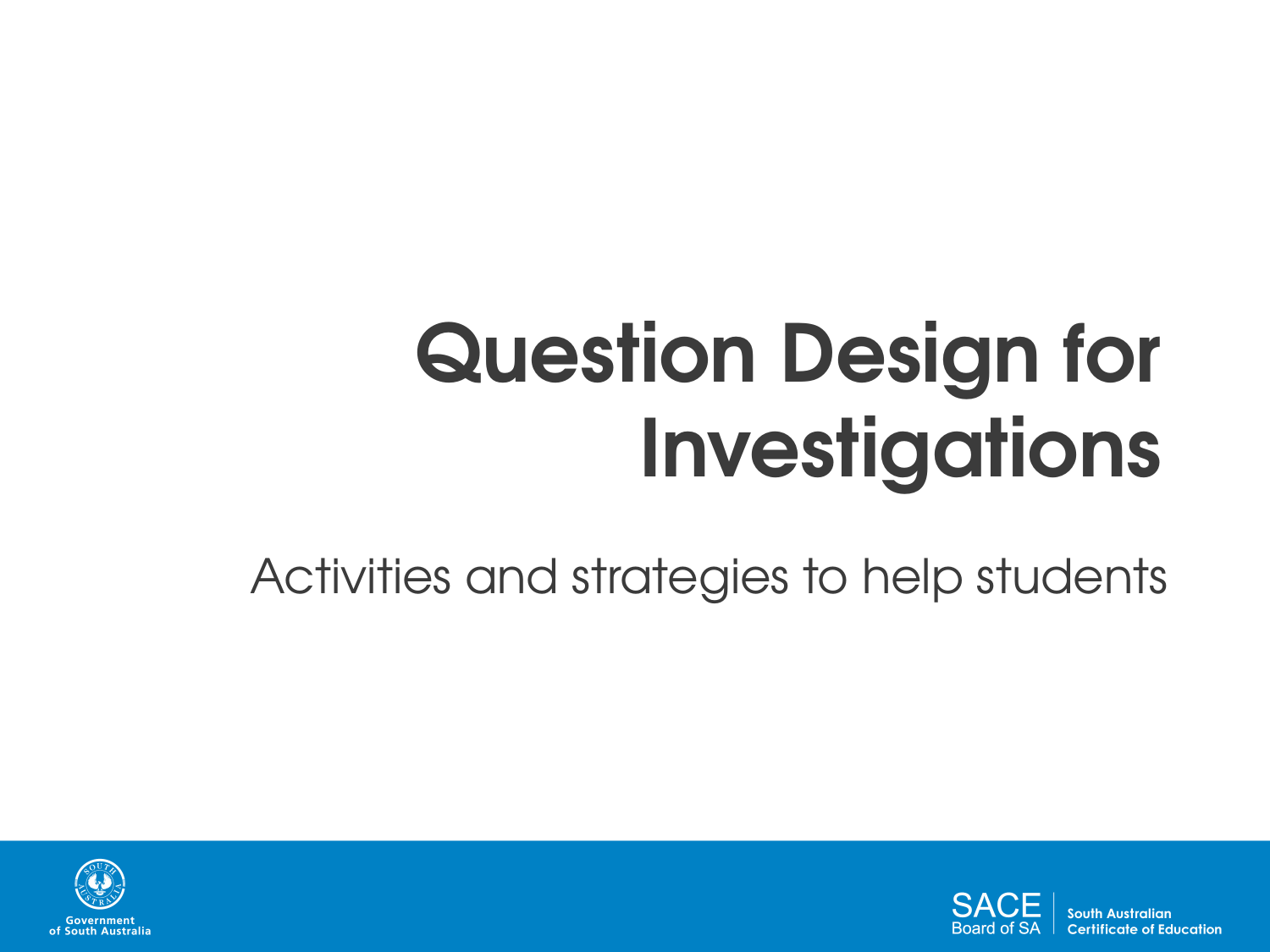

# Question Design for Investigations
	Activities and strategies to help students